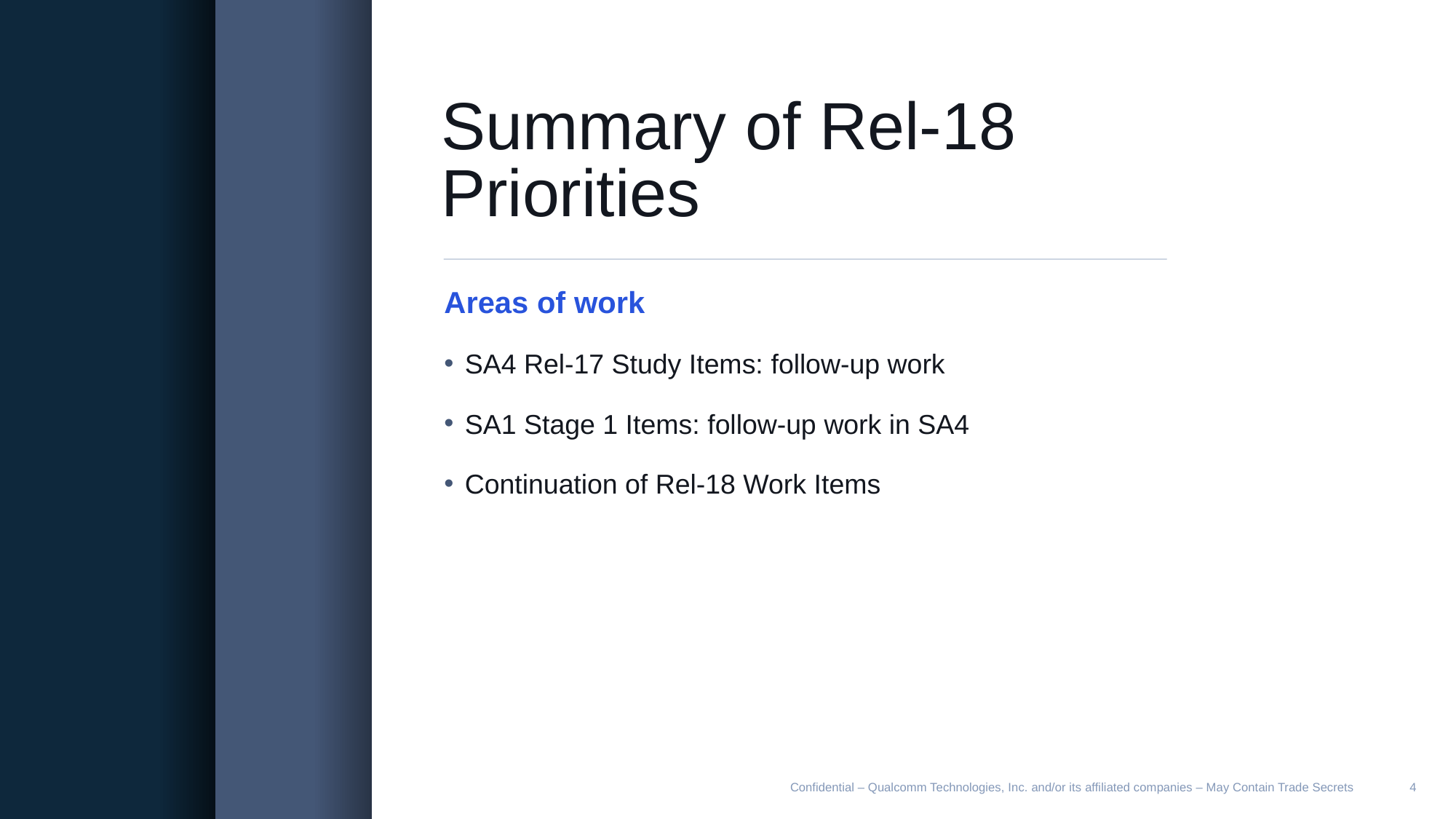

# Summary of Rel-18 Priorities
Areas of work
SA4 Rel-17 Study Items: follow-up work
SA1 Stage 1 Items: follow-up work in SA4
Continuation of Rel-18 Work Items